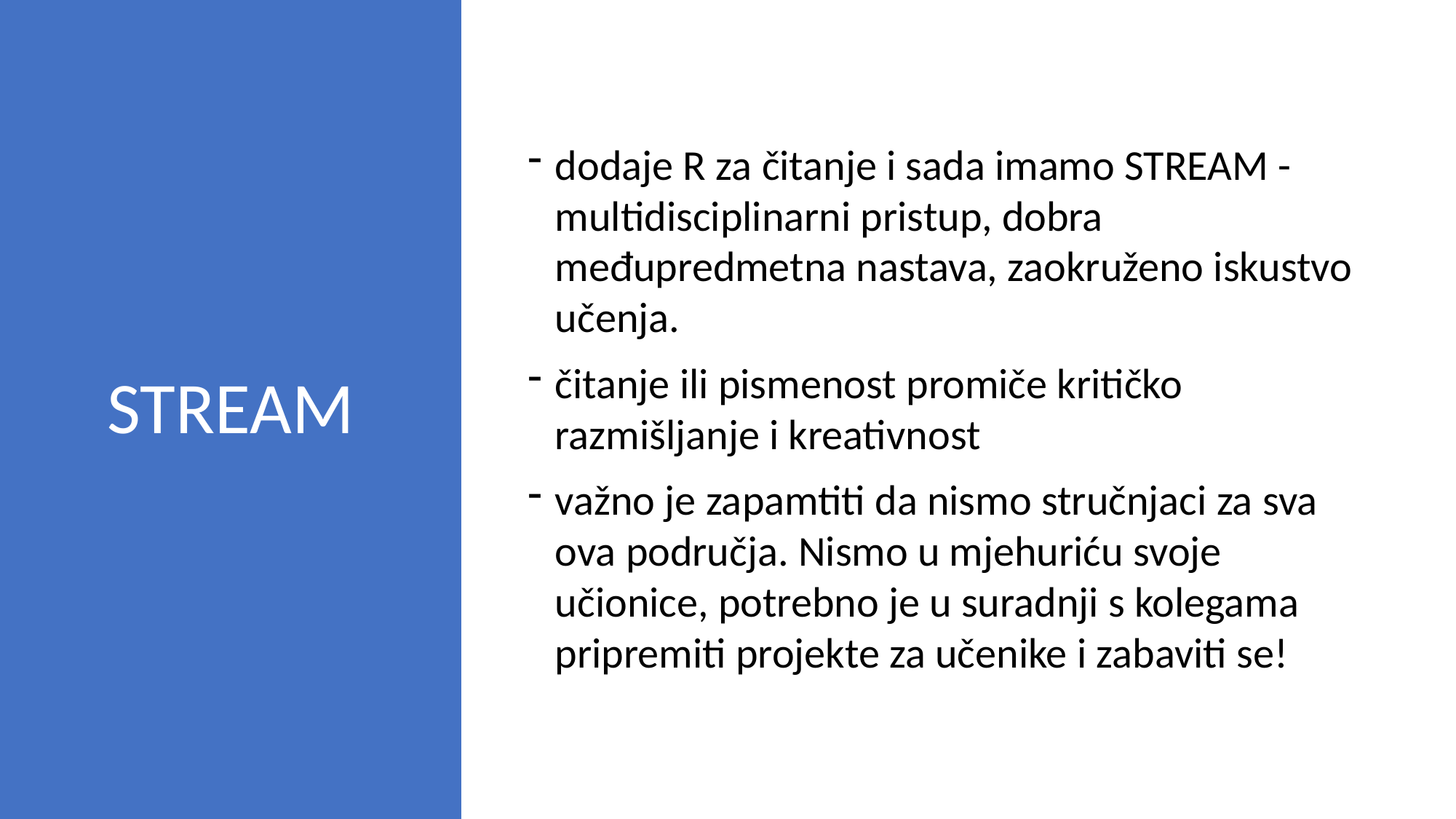

dodaje R za čitanje i sada imamo STREAM - multidisciplinarni pristup, dobra međupredmetna nastava, zaokruženo iskustvo učenja.
čitanje ili pismenost promiče kritičko razmišljanje i kreativnost
važno je zapamtiti da nismo stručnjaci za sva ova područja. Nismo u mjehuriću svoje učionice, potrebno je u suradnji s kolegama pripremiti projekte za učenike i zabaviti se!
# STREAM